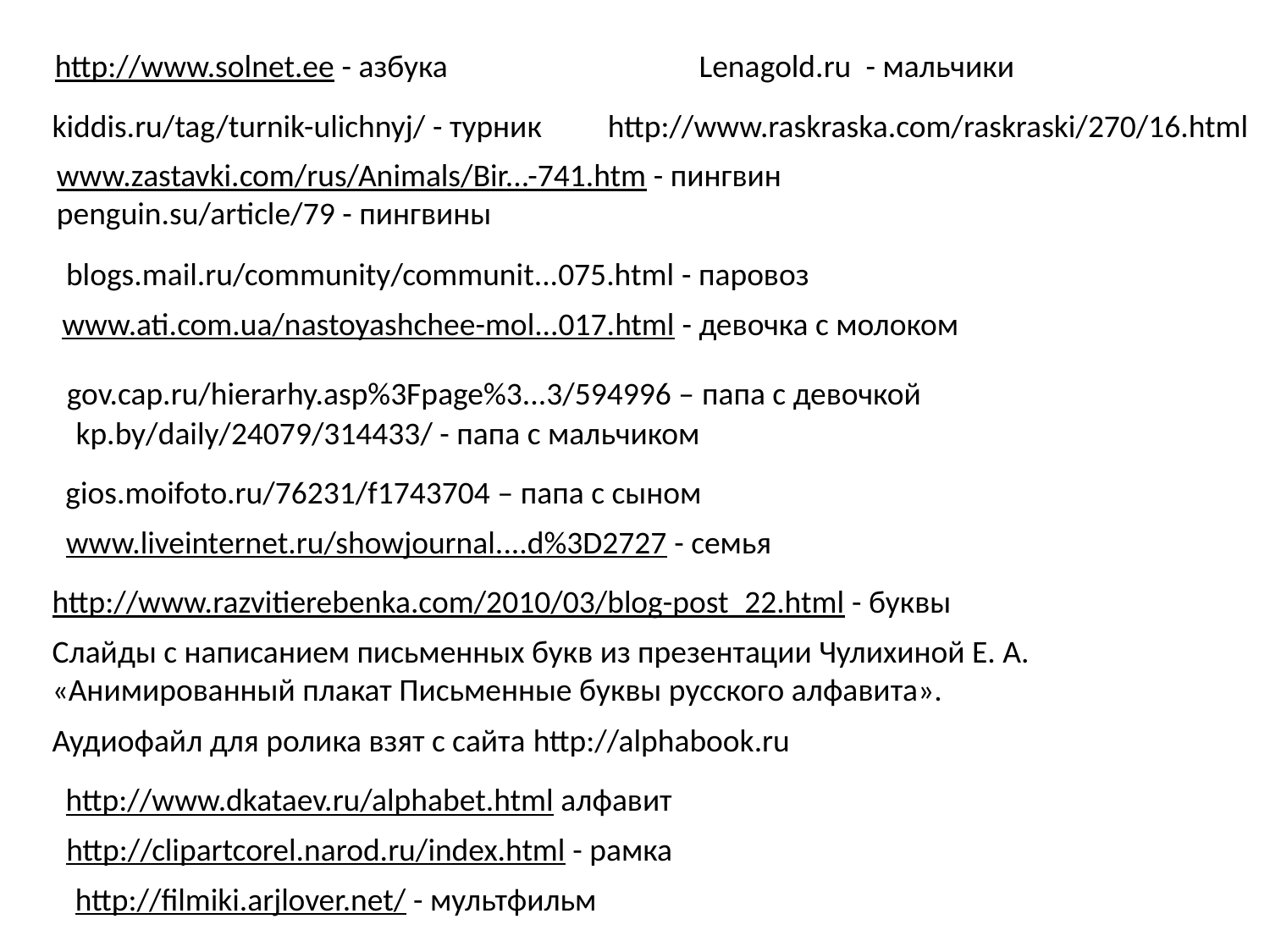

http://www.solnet.ee - азбука

Lenagold.ru  - мальчики
kiddis.ru/tag/turnik-ulichnyj/ - турник
http://www.raskraska.com/raskraski/270/16.html
www.zastavki.com/rus/Animals/Bir...-741.htm - пингвин
penguin.su/article/79 - пингвины
blogs.mail.ru/community/communit...075.html - паровоз
www.ati.com.ua/nastoyashchee-mol...017.html - девочка с молоком
gov.cap.ru/hierarhy.asp%3Fpage%3...3/594996 – папа с девочкой

kp.by/daily/24079/314433/ - папа с мальчиком
gios.moifoto.ru/76231/f1743704 – папа с сыном
www.liveinternet.ru/showjournal....d%3D2727 - семья
http://www.razvitierebenka.com/2010/03/blog-post_22.html - буквы
Слайды с написанием письменных букв из презентации Чулихиной Е. А.
«Анимированный плакат Письменные буквы русского алфавита».
Аудиофайл для ролика взят с сайта http://alphabook.ru
http://www.dkataev.ru/alphabet.html алфавит
http://clipartcorel.narod.ru/index.html - рамка
http://filmiki.arjlover.net/ - мультфильм